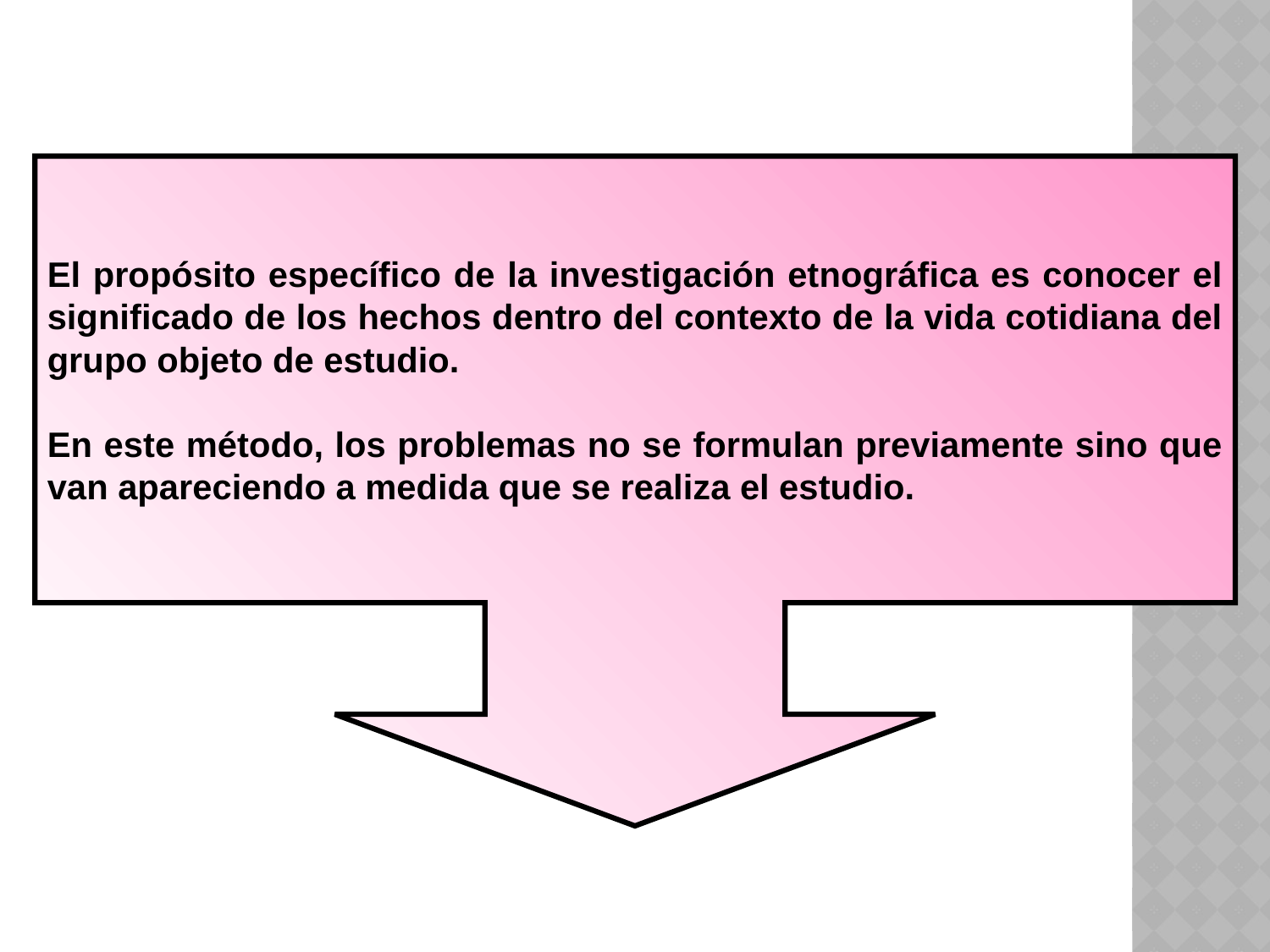

El propósito específico de la investigación etnográfica es conocer el significado de los hechos dentro del contexto de la vida cotidiana del grupo objeto de estudio.

En este método, los problemas no se formulan previamente sino que van apareciendo a medida que se realiza el estudio.